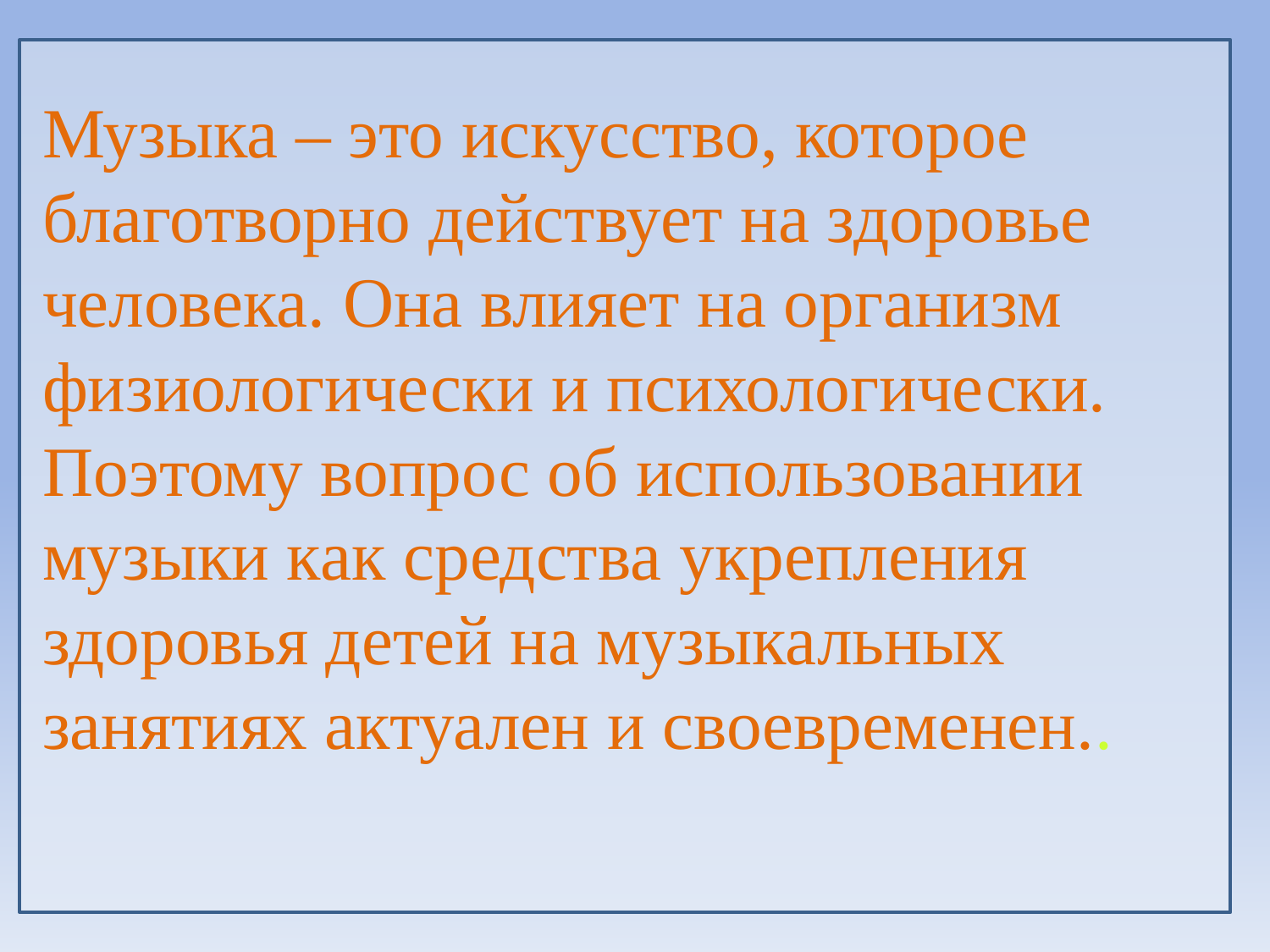

Музыка – это искусство, которое благотворно действует на здоровье человека. Она влияет на организм физиологически и психологически. Поэтому вопрос об использовании музыки как средства укрепления здоровья детей на музыкальных занятиях актуален и своевременен..